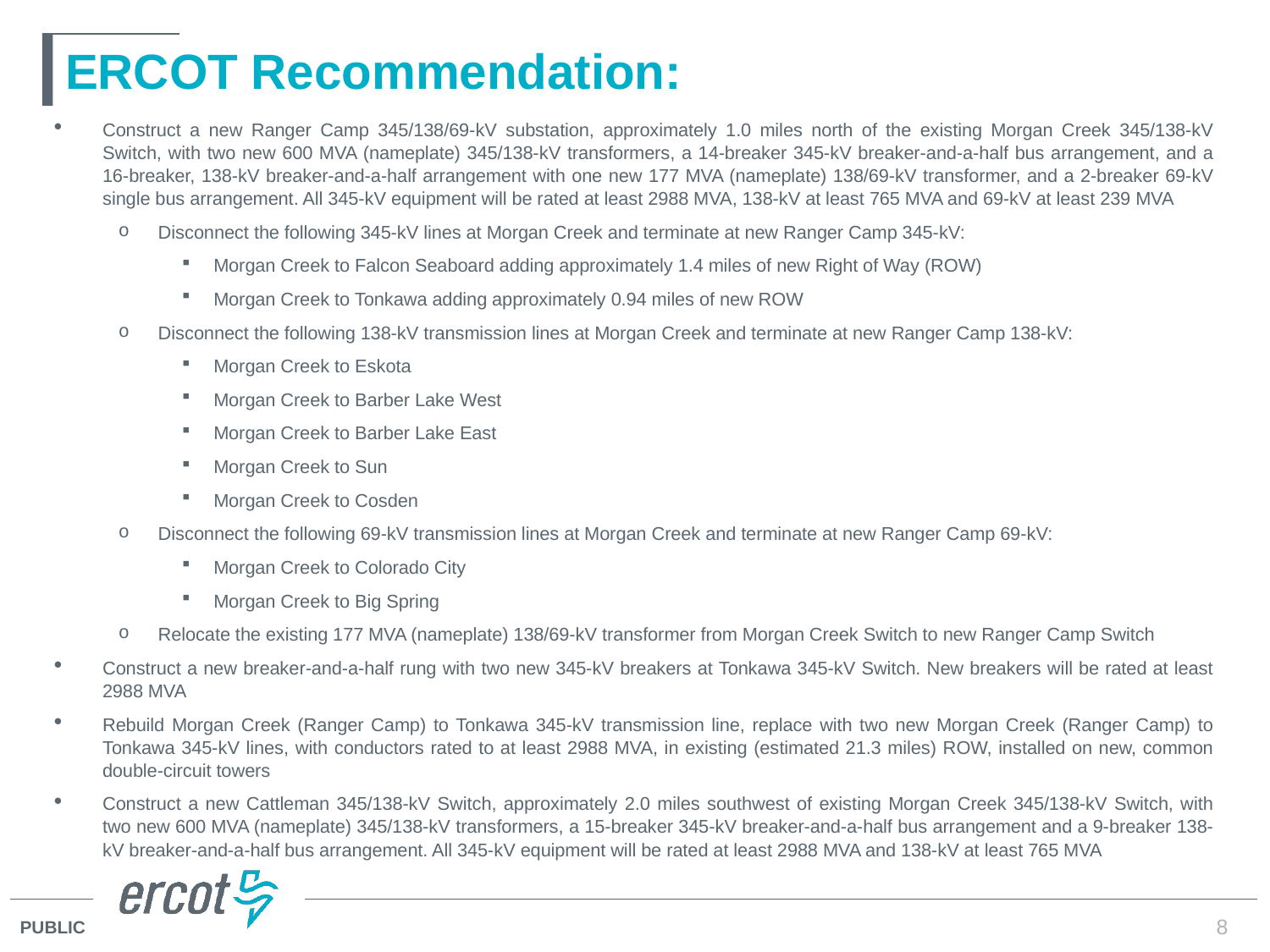

# ERCOT Recommendation:
Construct a new Ranger Camp 345/138/69-kV substation, approximately 1.0 miles north of the existing Morgan Creek 345/138-kV Switch, with two new 600 MVA (nameplate) 345/138-kV transformers, a 14-breaker 345-kV breaker-and-a-half bus arrangement, and a 16-breaker, 138-kV breaker-and-a-half arrangement with one new 177 MVA (nameplate) 138/69-kV transformer, and a 2-breaker 69-kV single bus arrangement. All 345-kV equipment will be rated at least 2988 MVA, 138-kV at least 765 MVA and 69-kV at least 239 MVA
Disconnect the following 345-kV lines at Morgan Creek and terminate at new Ranger Camp 345-kV:
Morgan Creek to Falcon Seaboard adding approximately 1.4 miles of new Right of Way (ROW)
Morgan Creek to Tonkawa adding approximately 0.94 miles of new ROW
Disconnect the following 138-kV transmission lines at Morgan Creek and terminate at new Ranger Camp 138-kV:
Morgan Creek to Eskota
Morgan Creek to Barber Lake West
Morgan Creek to Barber Lake East
Morgan Creek to Sun
Morgan Creek to Cosden
Disconnect the following 69-kV transmission lines at Morgan Creek and terminate at new Ranger Camp 69-kV:
Morgan Creek to Colorado City
Morgan Creek to Big Spring
Relocate the existing 177 MVA (nameplate) 138/69-kV transformer from Morgan Creek Switch to new Ranger Camp Switch
Construct a new breaker-and-a-half rung with two new 345-kV breakers at Tonkawa 345-kV Switch. New breakers will be rated at least 2988 MVA
Rebuild Morgan Creek (Ranger Camp) to Tonkawa 345-kV transmission line, replace with two new Morgan Creek (Ranger Camp) to Tonkawa 345-kV lines, with conductors rated to at least 2988 MVA, in existing (estimated 21.3 miles) ROW, installed on new, common double-circuit towers
Construct a new Cattleman 345/138-kV Switch, approximately 2.0 miles southwest of existing Morgan Creek 345/138-kV Switch, with two new 600 MVA (nameplate) 345/138-kV transformers, a 15-breaker 345-kV breaker-and-a-half bus arrangement and a 9-breaker 138-kV breaker-and-a-half bus arrangement. All 345-kV equipment will be rated at least 2988 MVA and 138-kV at least 765 MVA
8